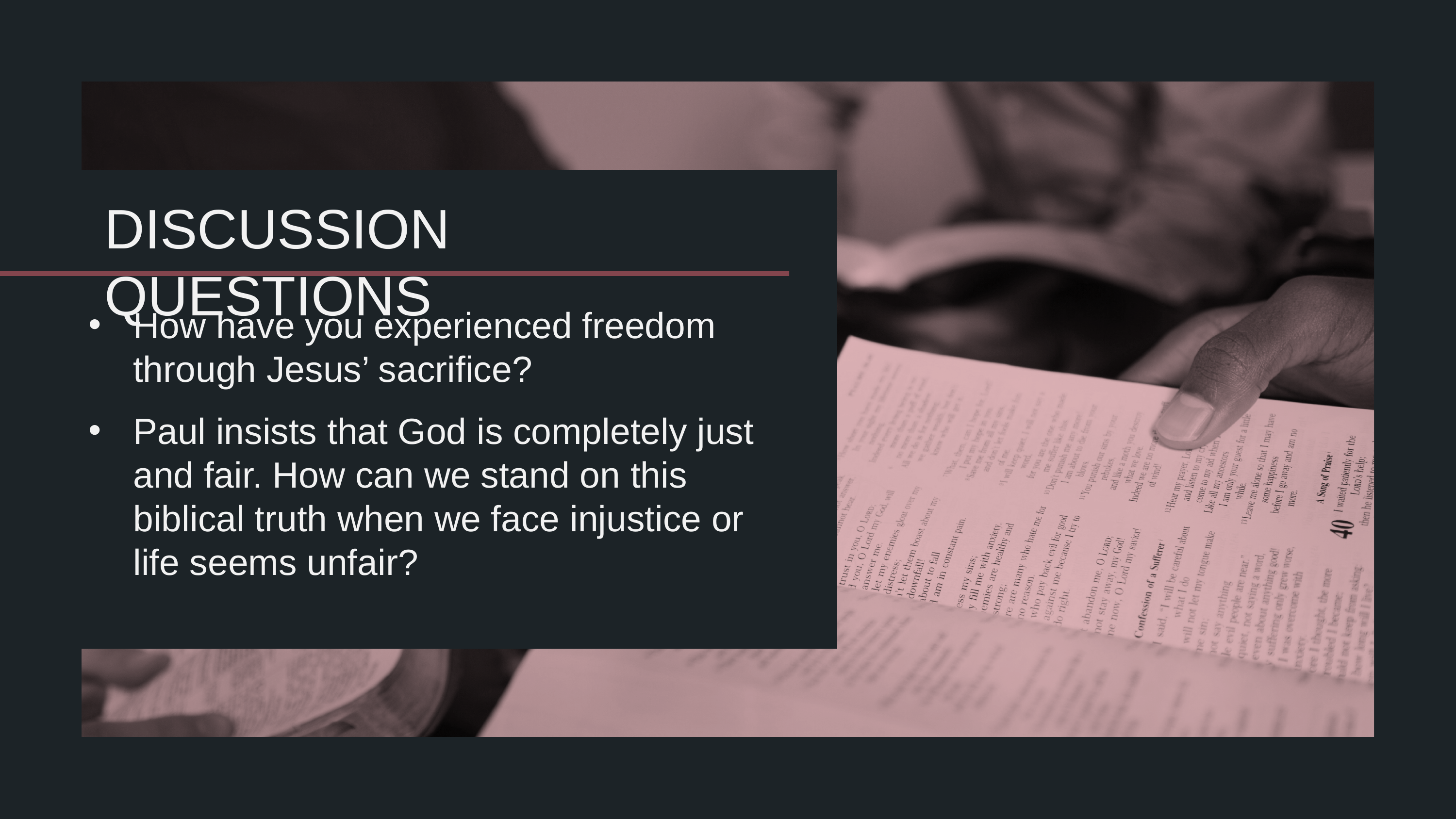

How have you experienced freedom through Jesus’ sacrifice?
Paul insists that God is completely just and fair. How can we stand on this biblical truth when we face injustice or life seems unfair?